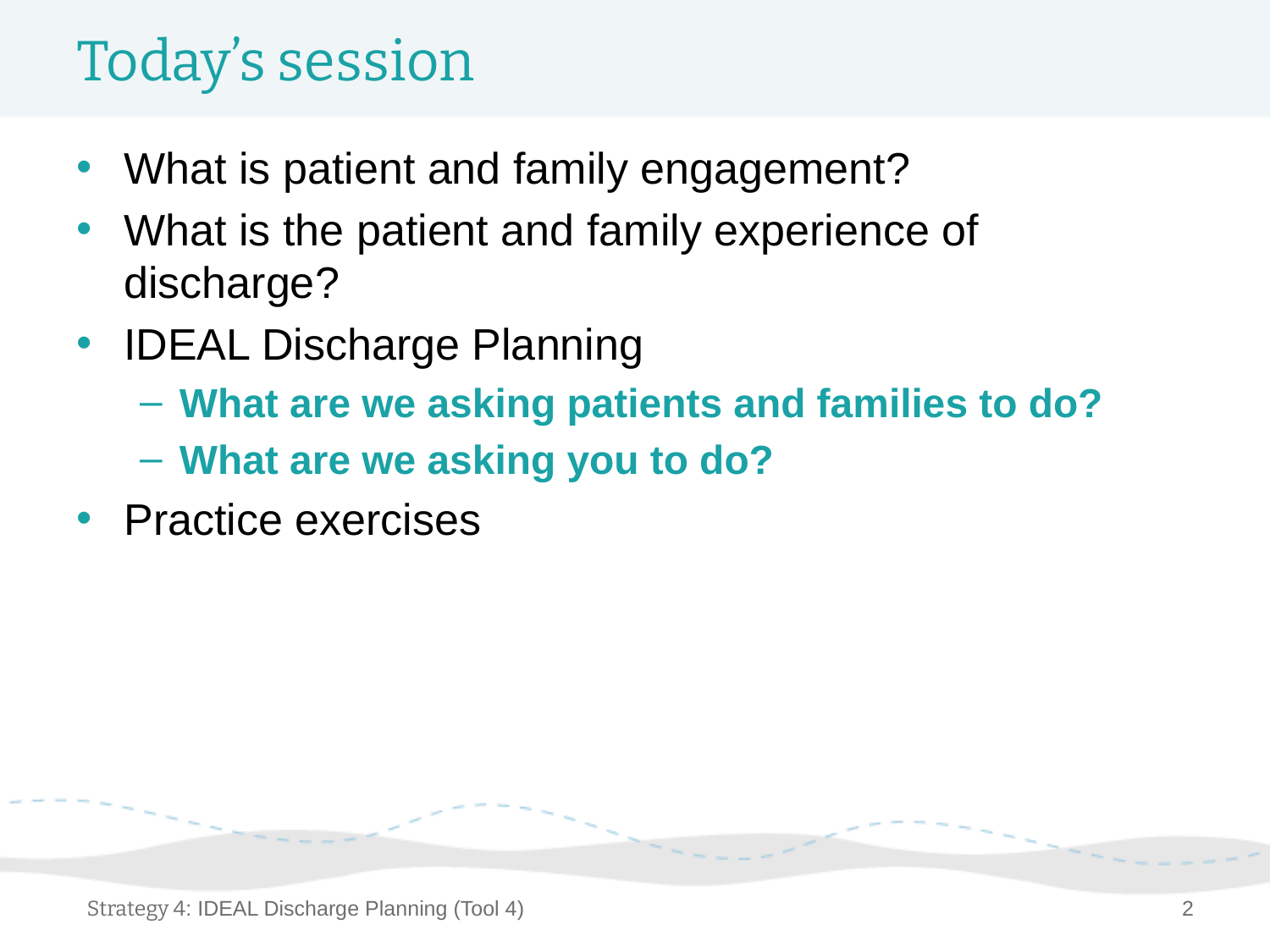

# Today’s session
What is patient and family engagement?
What is the patient and family experience of discharge?
IDEAL Discharge Planning
What are we asking patients and families to do?
What are we asking you to do?
Practice exercises
Strategy 4: IDEAL Discharge Planning (Tool 4)
2